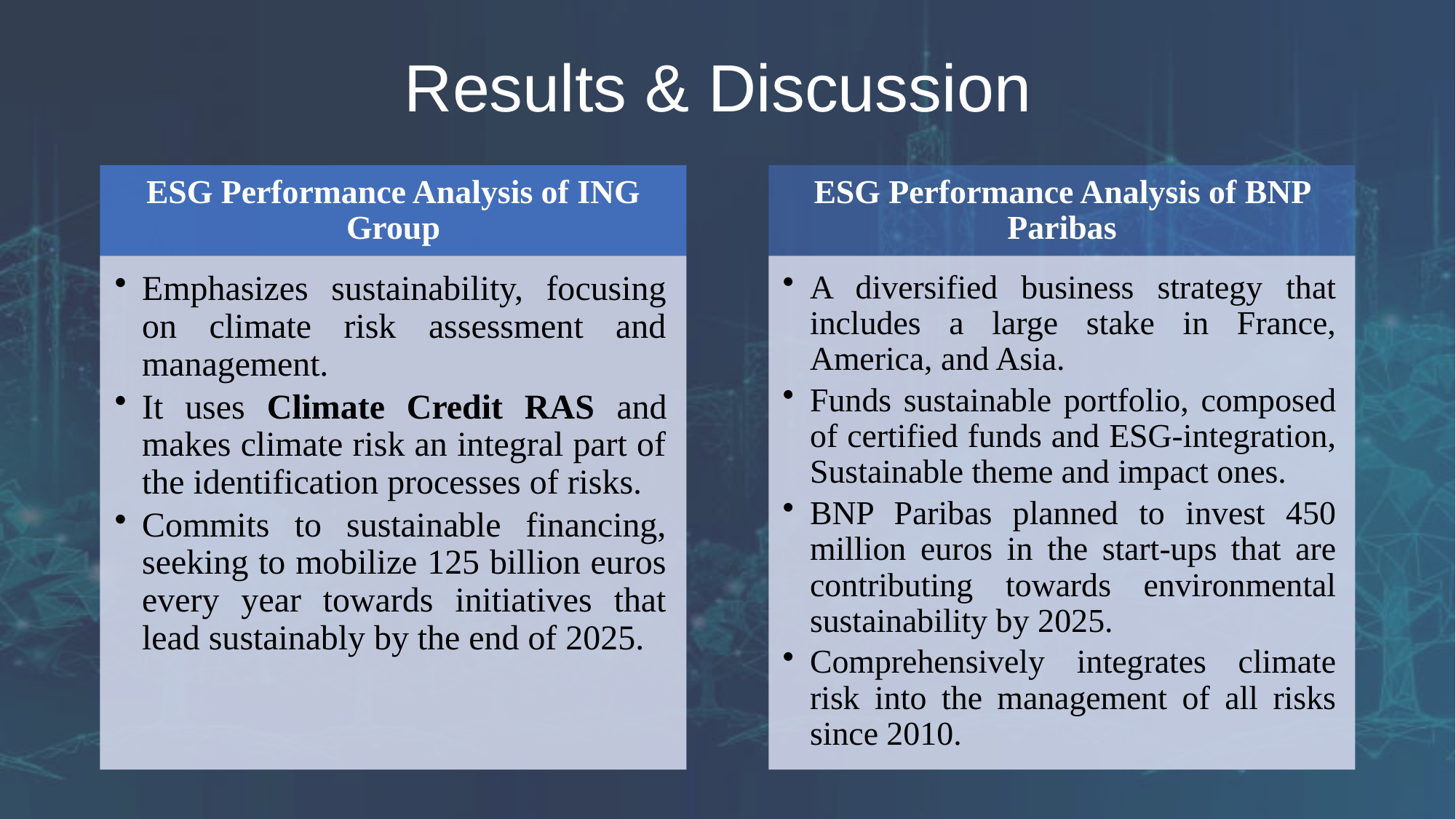

# Results & Discussion
ESG Performance Analysis of ING Group
Emphasizes sustainability, focusing on climate risk assessment and management.
It uses Climate Credit RAS and makes climate risk an integral part of the identification processes of risks.
Commits to sustainable financing, seeking to mobilize 125 billion euros every year towards initiatives that lead sustainably by the end of 2025.
ESG Performance Analysis of BNP Paribas
A diversified business strategy that includes a large stake in France, America, and Asia.
Funds sustainable portfolio, composed of certified funds and ESG-integration, Sustainable theme and impact ones.
BNP Paribas planned to invest 450 million euros in the start-ups that are contributing towards environmental sustainability by 2025.
Comprehensively integrates climate risk into the management of all risks since 2010.